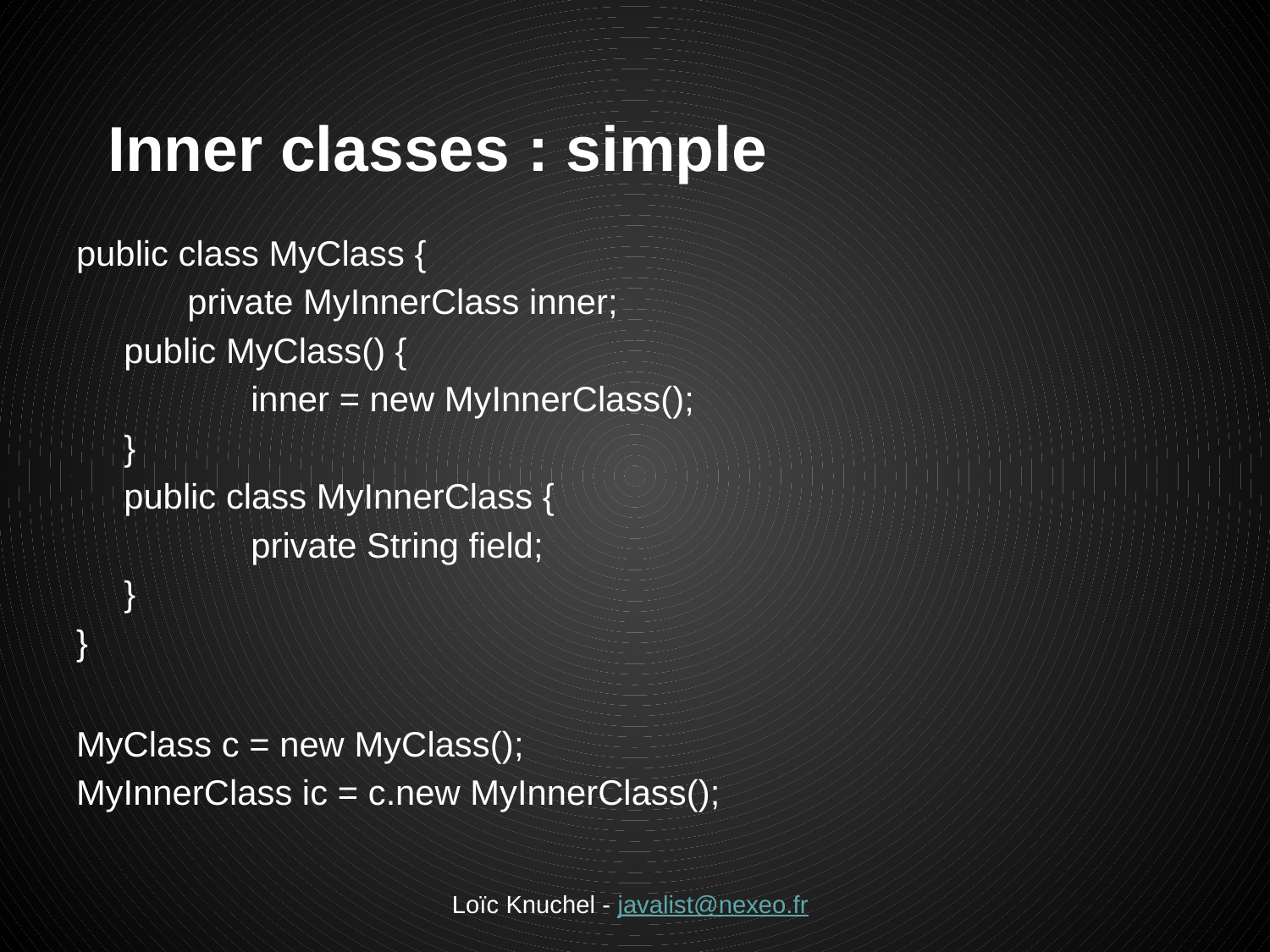

# Inner classes : simple
public class MyClass {
private MyInnerClass inner;
	public MyClass() {
    		inner = new MyInnerClass();
	}
	public class MyInnerClass {
    		private String field;
	}
}

MyClass c = new MyClass();
MyInnerClass ic = c.new MyInnerClass();
Loïc Knuchel - javalist@nexeo.fr